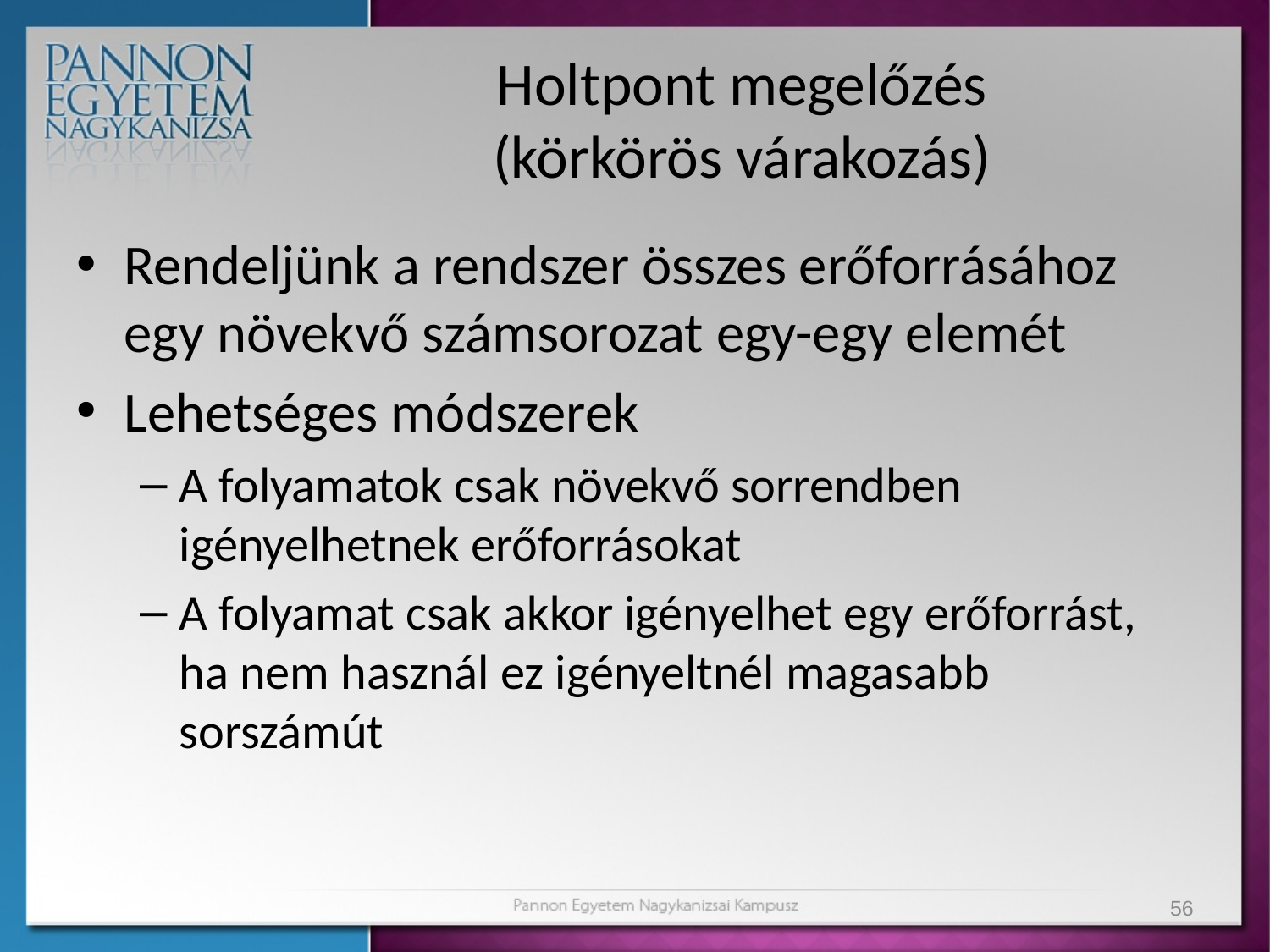

# Holtpont megelőzés (körkörös várakozás)
Rendeljünk a rendszer összes erőforrásához egy növekvő számsorozat egy-egy elemét
Lehetséges módszerek
A folyamatok csak növekvő sorrendben igényelhetnek erőforrásokat
A folyamat csak akkor igényelhet egy erőforrást, ha nem használ ez igényeltnél magasabb sorszámút
56